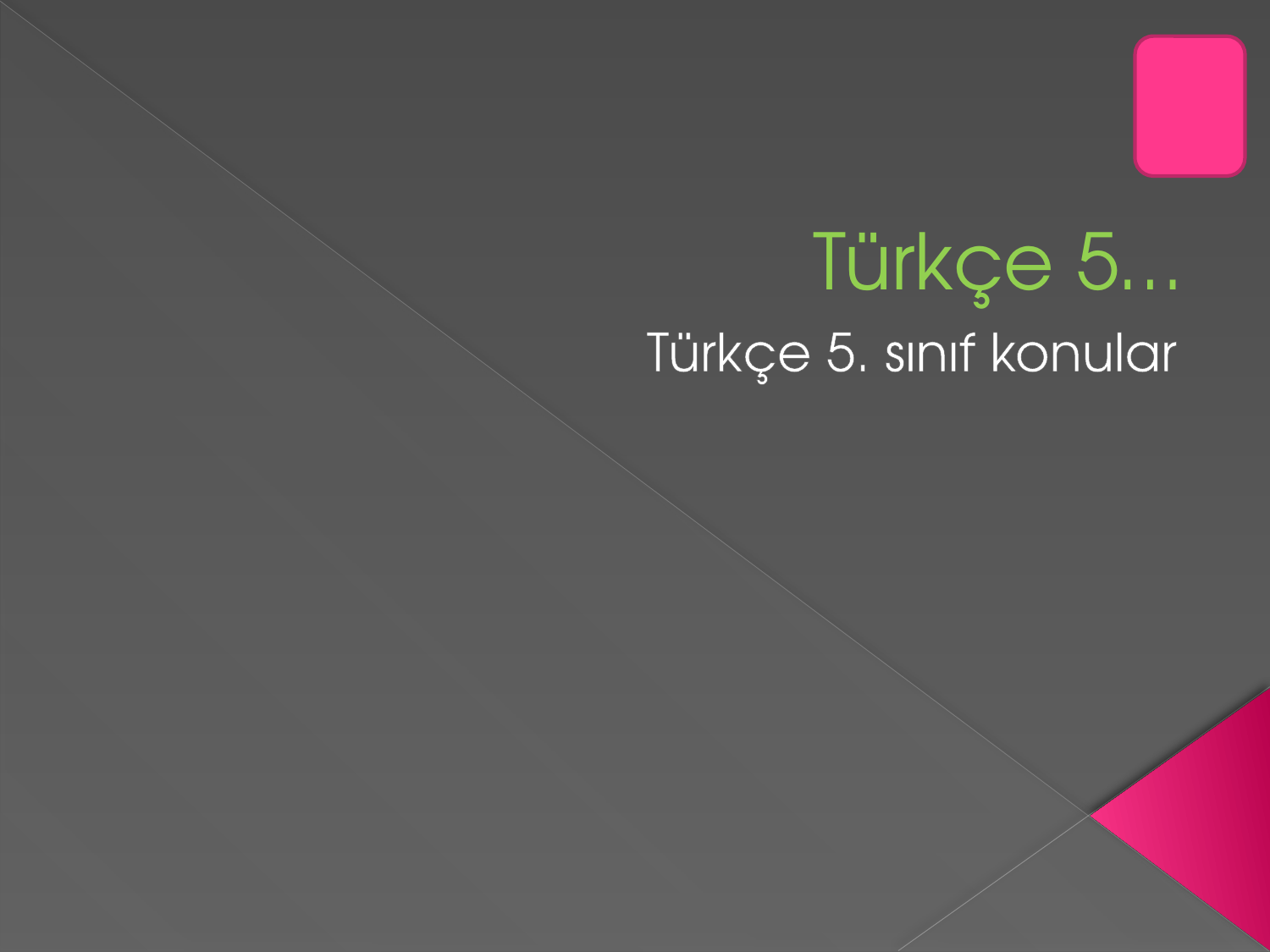

# Türkçe 5…
Türkçe 5. sınıf konular